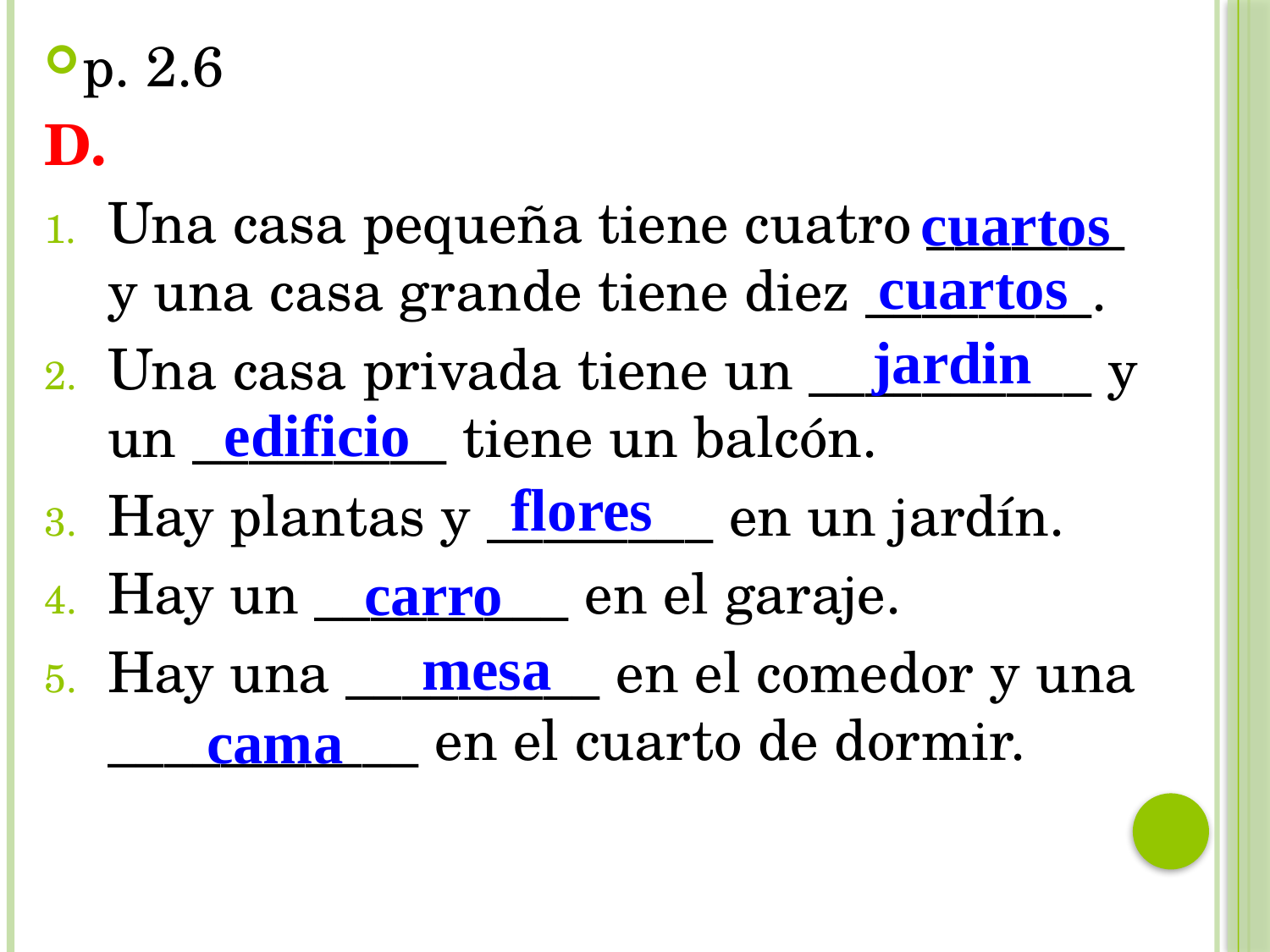

p. 2.6
D.
Una casa pequeña tiene cuatro _______ y una casa grande tiene diez ________.
Una casa privada tiene un __________ y un _________ tiene un balcón.
Hay plantas y ________ en un jardín.
Hay un _________ en el garaje.
Hay una _________ en el comedor y una ___________ en el cuarto de dormir.
cuartos
cuartos
jardin
edificio
flores
carro
mesa
cama